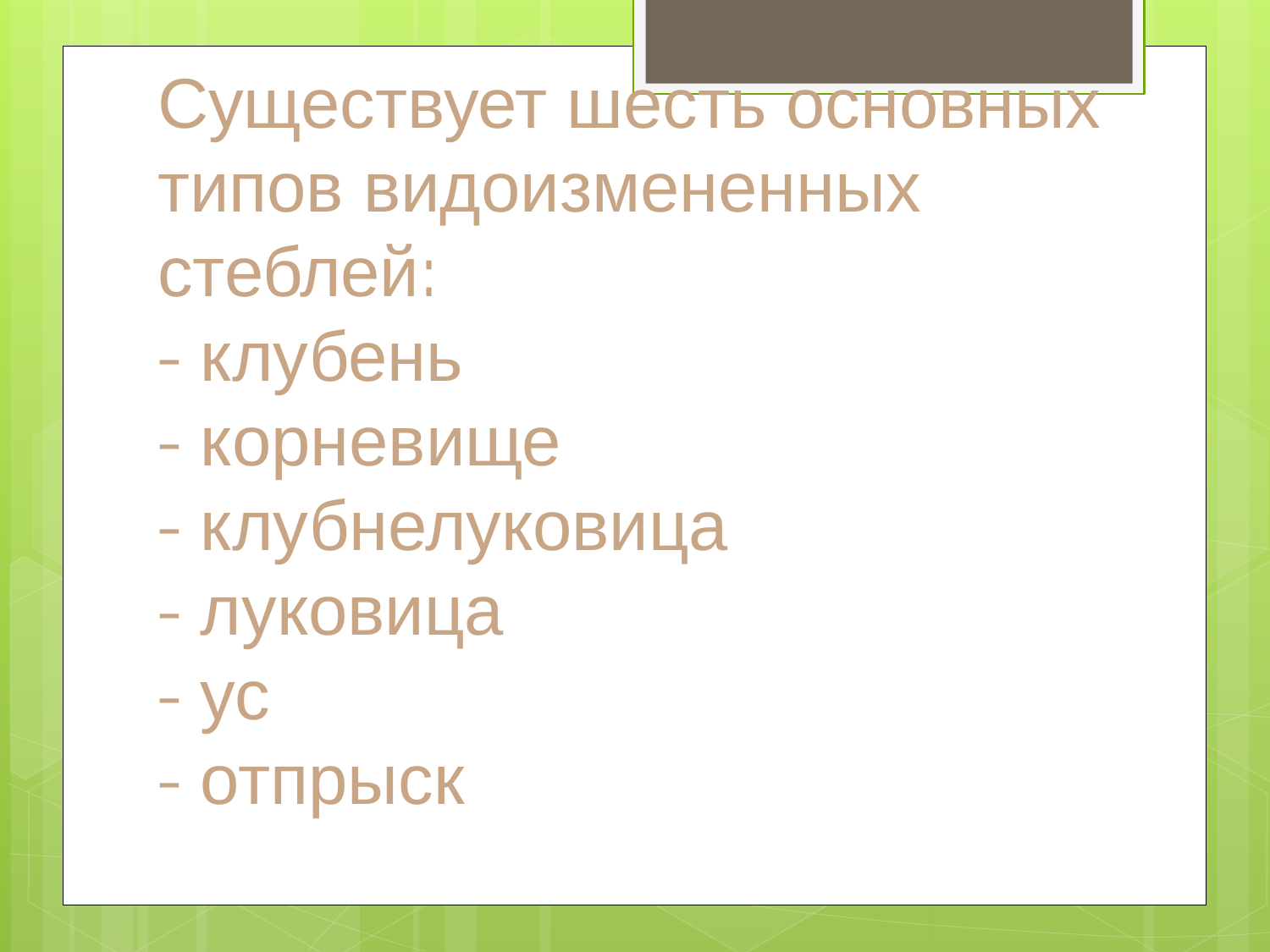

# Существует шесть основных типов видоизмененных стеблей: - клубень - корневище - клубнелуковица - луковица - ус - отпрыск